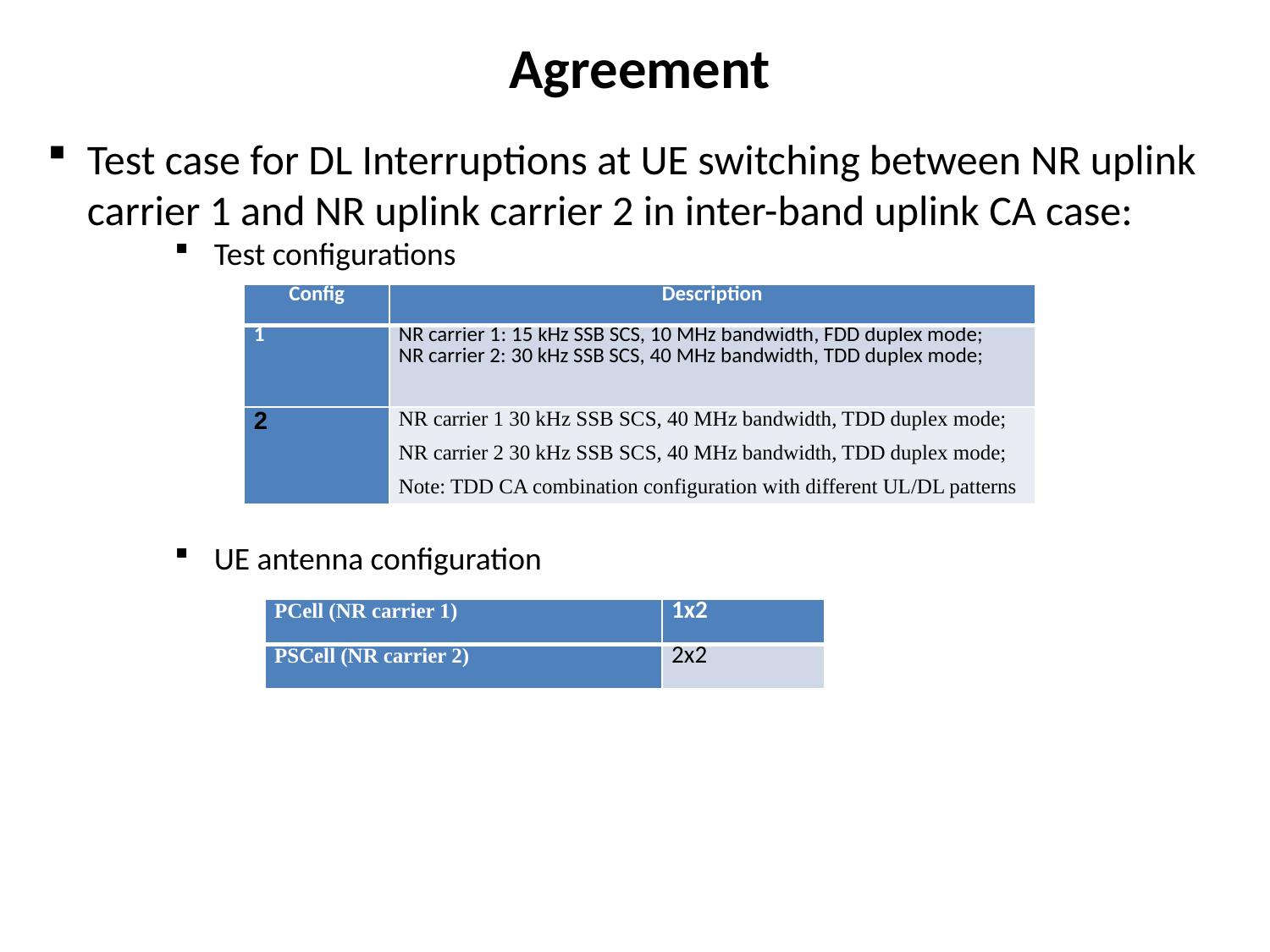

# Agreement
Test case for DL Interruptions at UE switching between NR uplink carrier 1 and NR uplink carrier 2 in inter-band uplink CA case:
Test configurations

UE antenna configuration

| Config | Description |
| --- | --- |
| 1 | NR carrier 1: 15 kHz SSB SCS, 10 MHz bandwidth, FDD duplex mode; NR carrier 2: 30 kHz SSB SCS, 40 MHz bandwidth, TDD duplex mode; |
| 2 | NR carrier 1 30 kHz SSB SCS, 40 MHz bandwidth, TDD duplex mode; NR carrier 2 30 kHz SSB SCS, 40 MHz bandwidth, TDD duplex mode; Note: TDD CA combination configuration with different UL/DL patterns |
| PCell (NR carrier 1) | 1x2 |
| --- | --- |
| PSCell (NR carrier 2) | 2x2 |